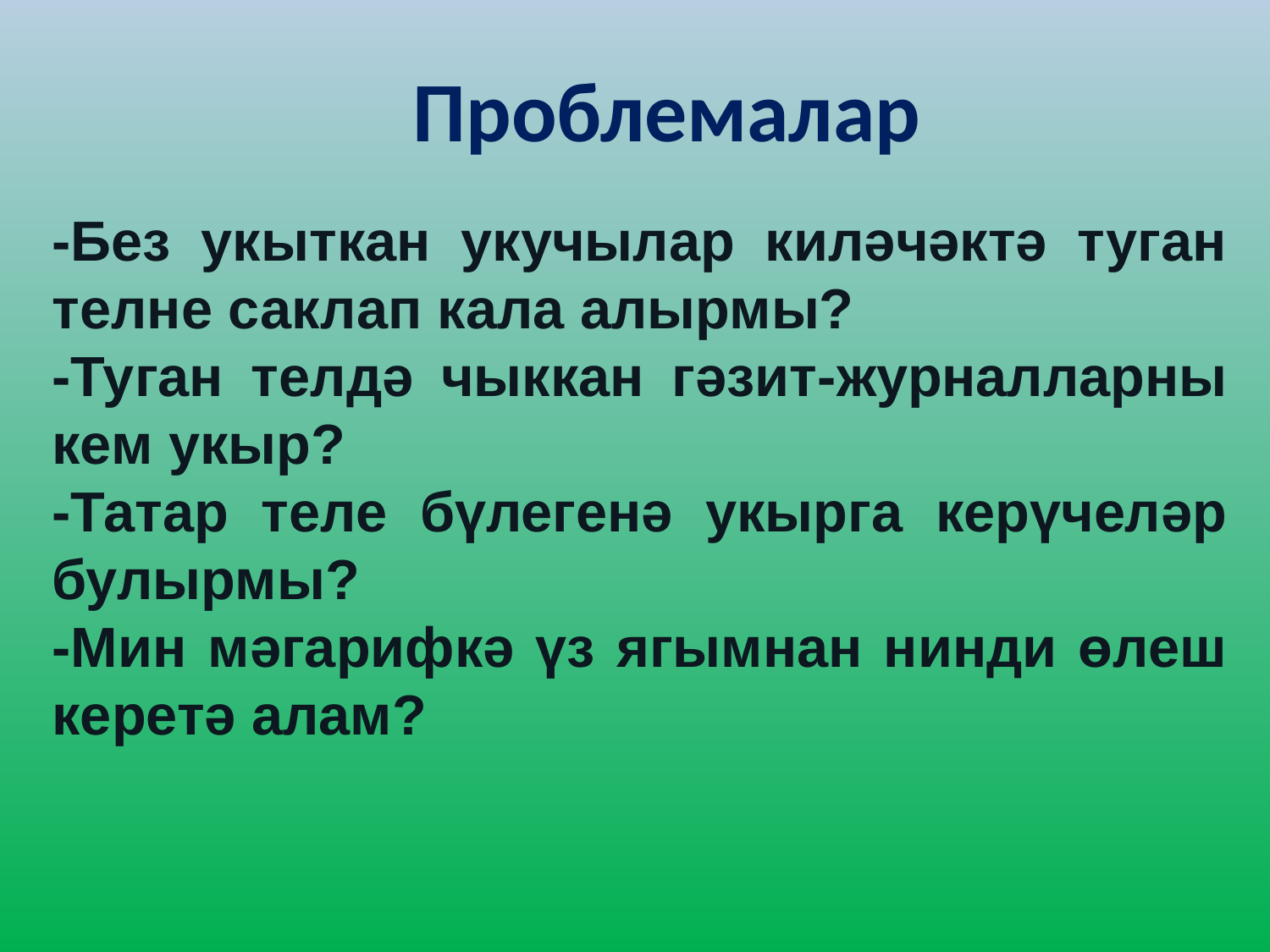

# Проблемалар
-Без укыткан укучылар киләчәктә туган телне саклап кала алырмы?
-Туган телдә чыккан гәзит-журналларны кем укыр?
-Татар теле бүлегенә укырга керүчеләр булырмы?
-Мин мәгарифкә үз ягымнан нинди өлеш керетә алам?